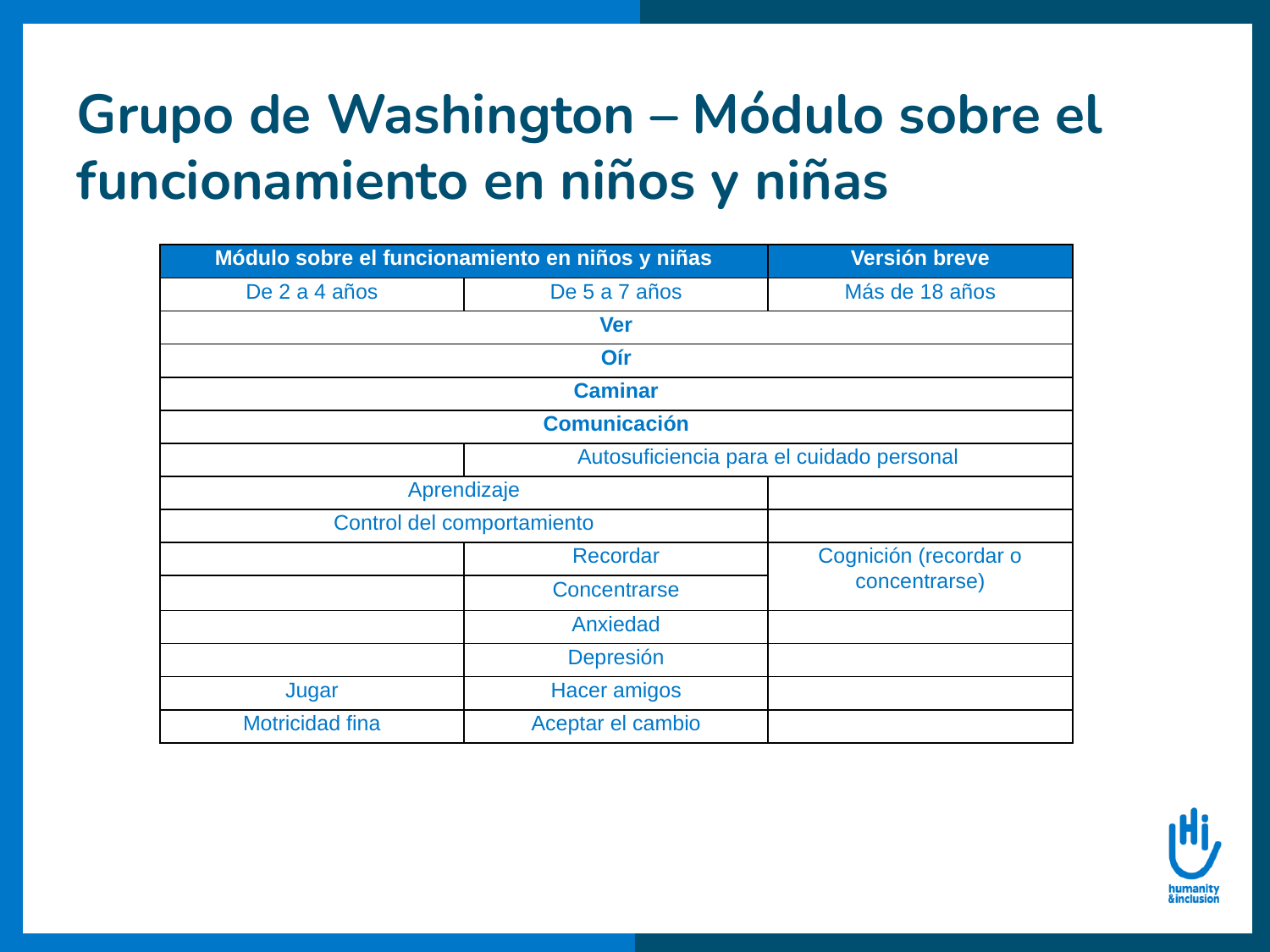

# Grupo de Washington – Módulo sobre el funcionamiento en niños y niñas
| Módulo sobre el funcionamiento en niños y niñas |  | Versión breve |
| --- | --- | --- |
| De 2 a 4 años | De 5 a 7 años | Más de 18 años |
| Ver |  |  |
| Oír |  |  |
| Caminar |  |  |
| Comunicación |  |  |
|  | Autosuficiencia para el cuidado personal |  |
| Aprendizaje |  |  |
| Control del comportamiento |  |  |
|  | Recordar | Cognición (recordar o concentrarse) |
|  | Concentrarse |  |
|  | Anxiedad |  |
|  | Depresión |  |
| Jugar | Hacer amigos |  |
| Motricidad fina | Aceptar el cambio |  |